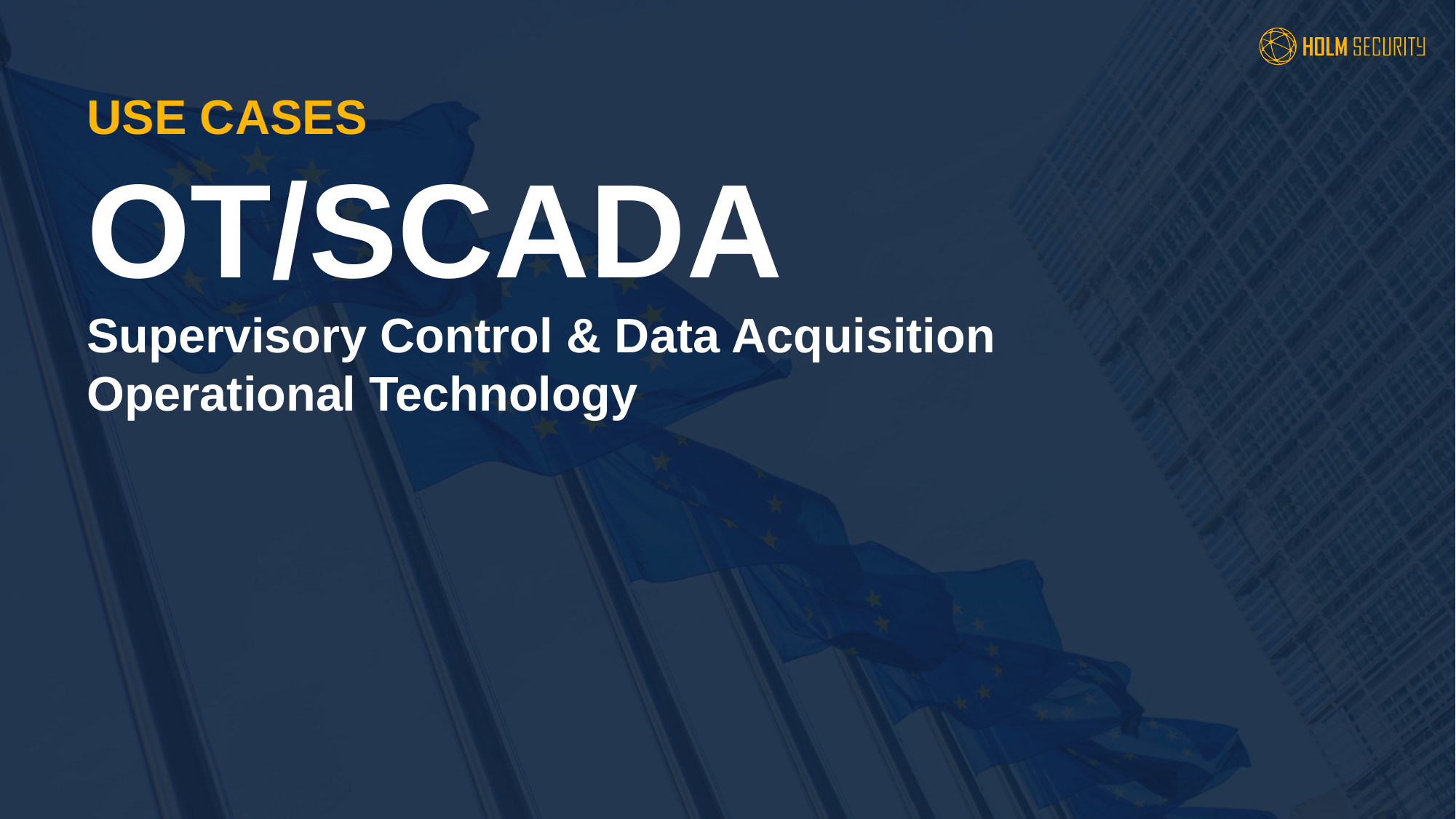

USE CASES
OT/SCADA
Supervisory Control & Data Acquisition
Operational Technology